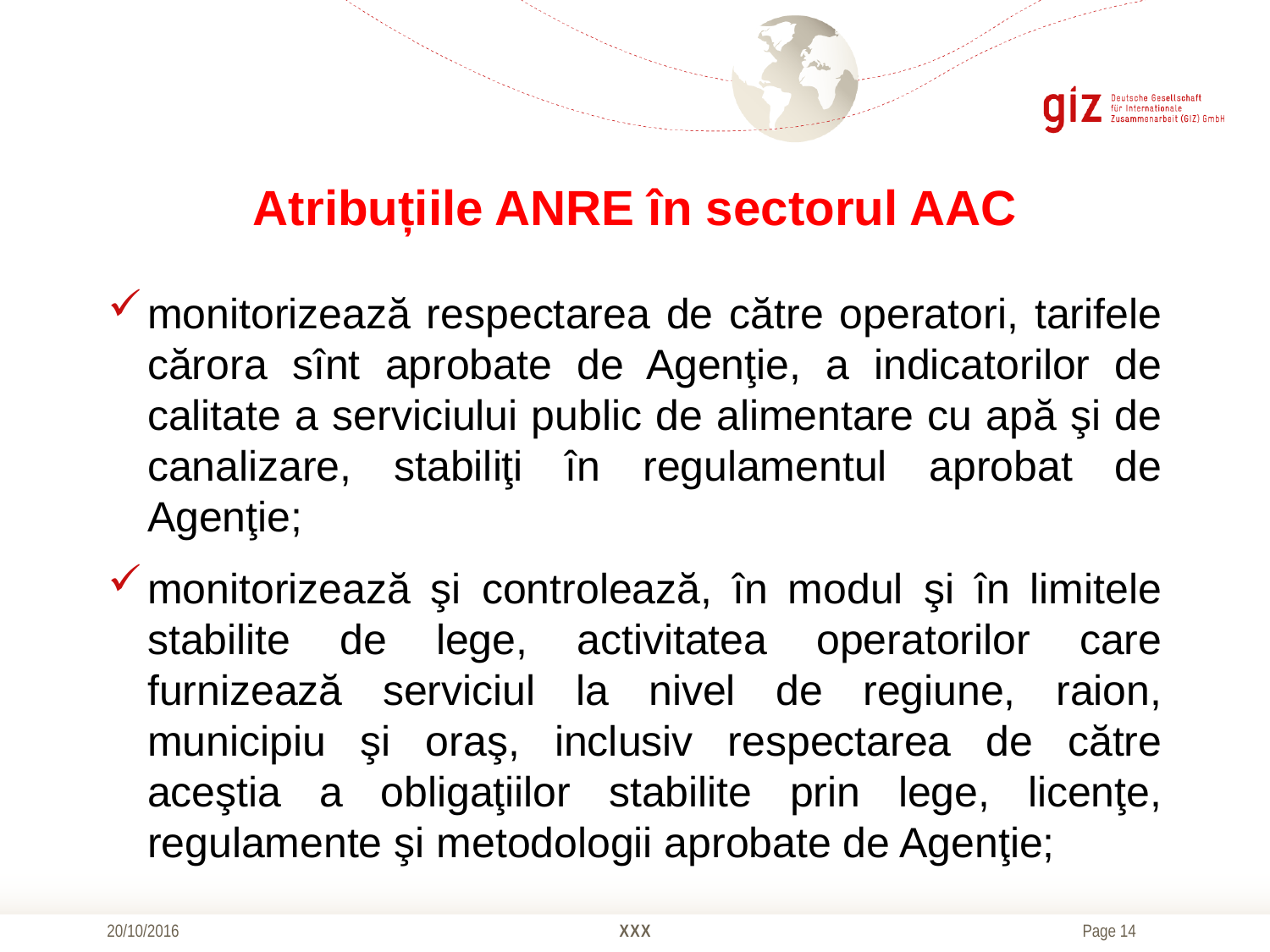

# Atribuțiile ANRE în sectorul AAC
monitorizează respectarea de către operatori, tarifele cărora sînt aprobate de Agenţie, a indicatorilor de calitate a serviciului public de alimentare cu apă şi de canalizare, stabiliţi în regulamentul aprobat de Agenţie;
monitorizează şi controlează, în modul şi în limitele stabilite de lege, activitatea operatorilor care furnizează serviciul la nivel de regiune, raion, municipiu şi oraş, inclusiv respectarea de către aceştia a obligaţiilor stabilite prin lege, licenţe, regulamente şi metodologii aprobate de Agenţie;

20/10/2016
XXX